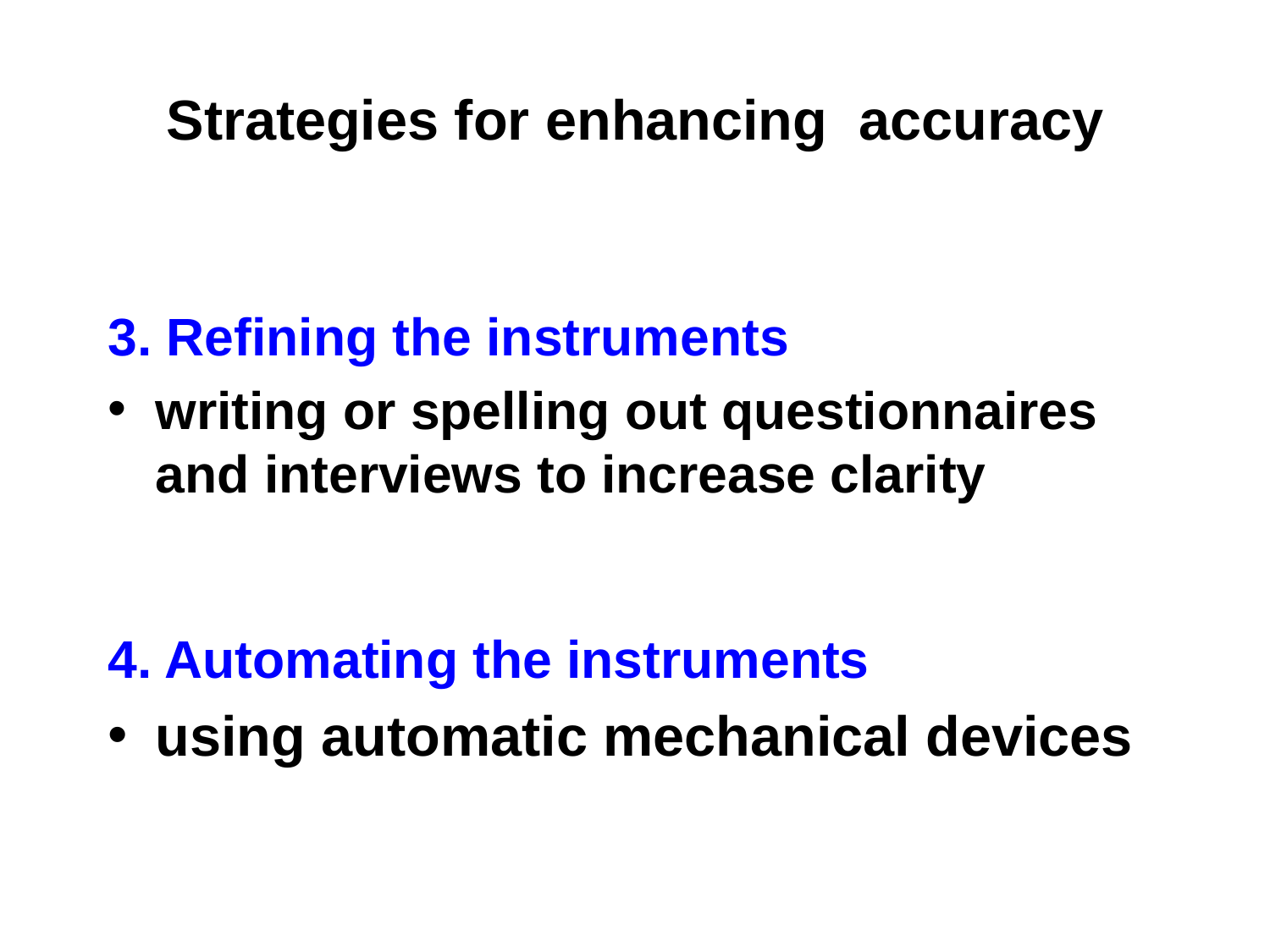

# Strategies for enhancing  accuracy
3. Refining the instruments
writing or spelling out questionnaires and interviews to increase clarity

4. Automating the instruments
using automatic mechanical devices